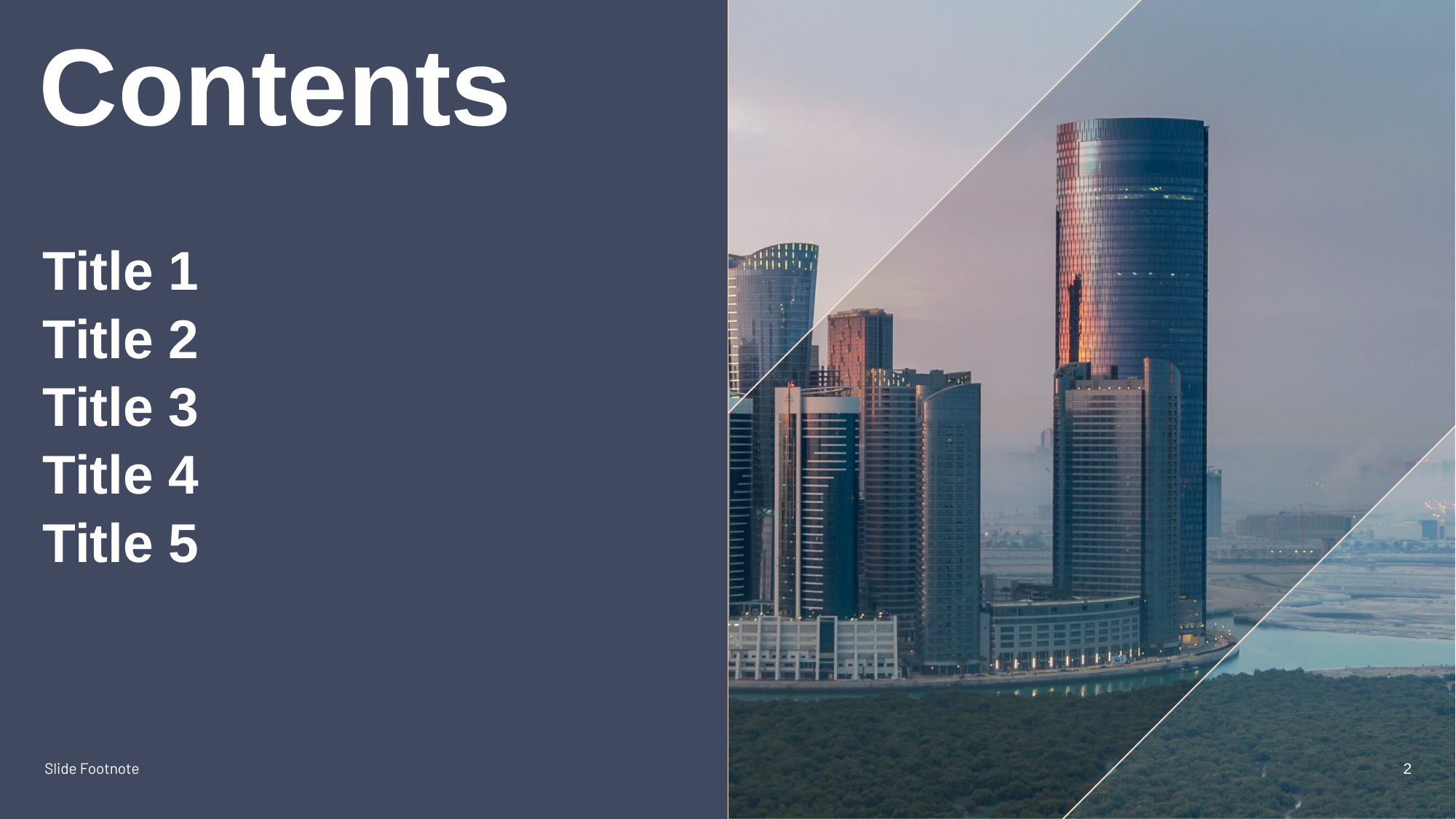

Contents
Title 1
Title 2
Title 3
Title 4
Title 5
Slide Footnote